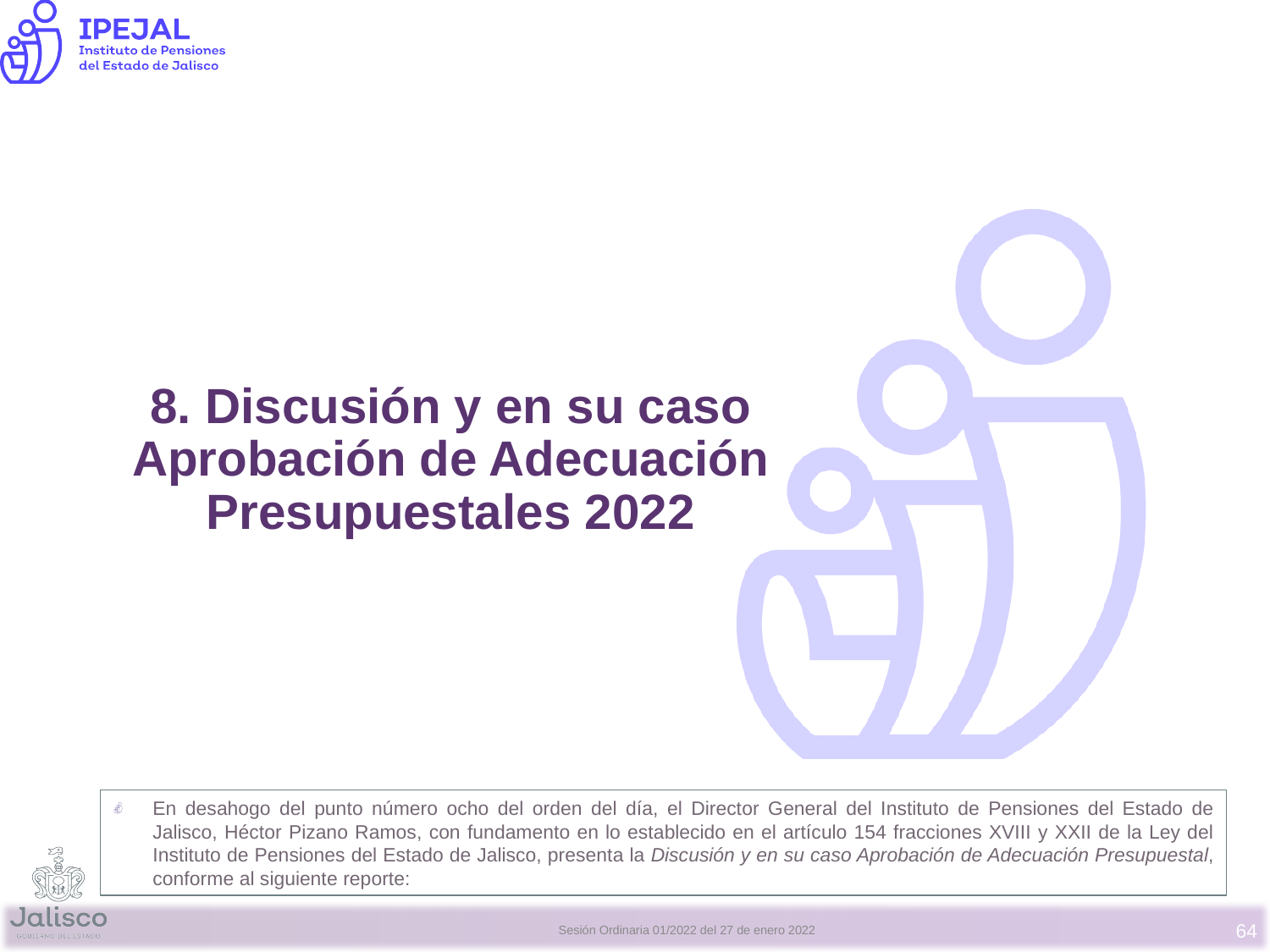

# 8. Discusión y en su caso Aprobación de Adecuación Presupuestales 2022
En desahogo del punto número ocho del orden del día, el Director General del Instituto de Pensiones del Estado de Jalisco, Héctor Pizano Ramos, con fundamento en lo establecido en el artículo 154 fracciones XVIII y XXII de la Ley del Instituto de Pensiones del Estado de Jalisco, presenta la Discusión y en su caso Aprobación de Adecuación Presupuestal, conforme al siguiente reporte:
64
Sesión Ordinaria 01/2022 del 27 de enero 2022